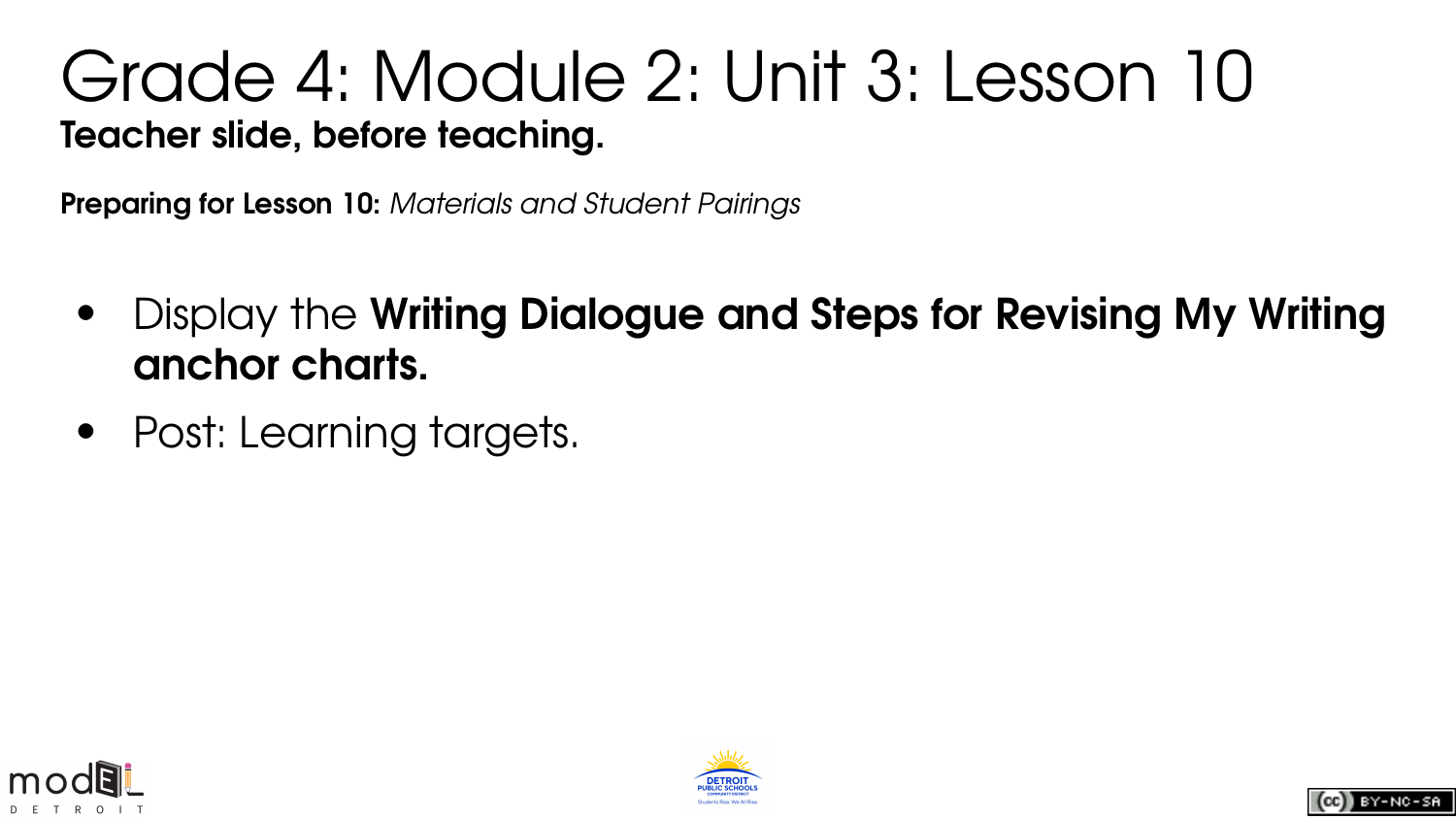

# Grade 4: Module 2: Unit 3: Lesson 10
Teacher slide, before teaching.
Preparing for Lesson 10: Materials and Student Pairings

Display the Writing Dialogue and Steps for Revising My Writing anchor charts.
Post: Learning targets.